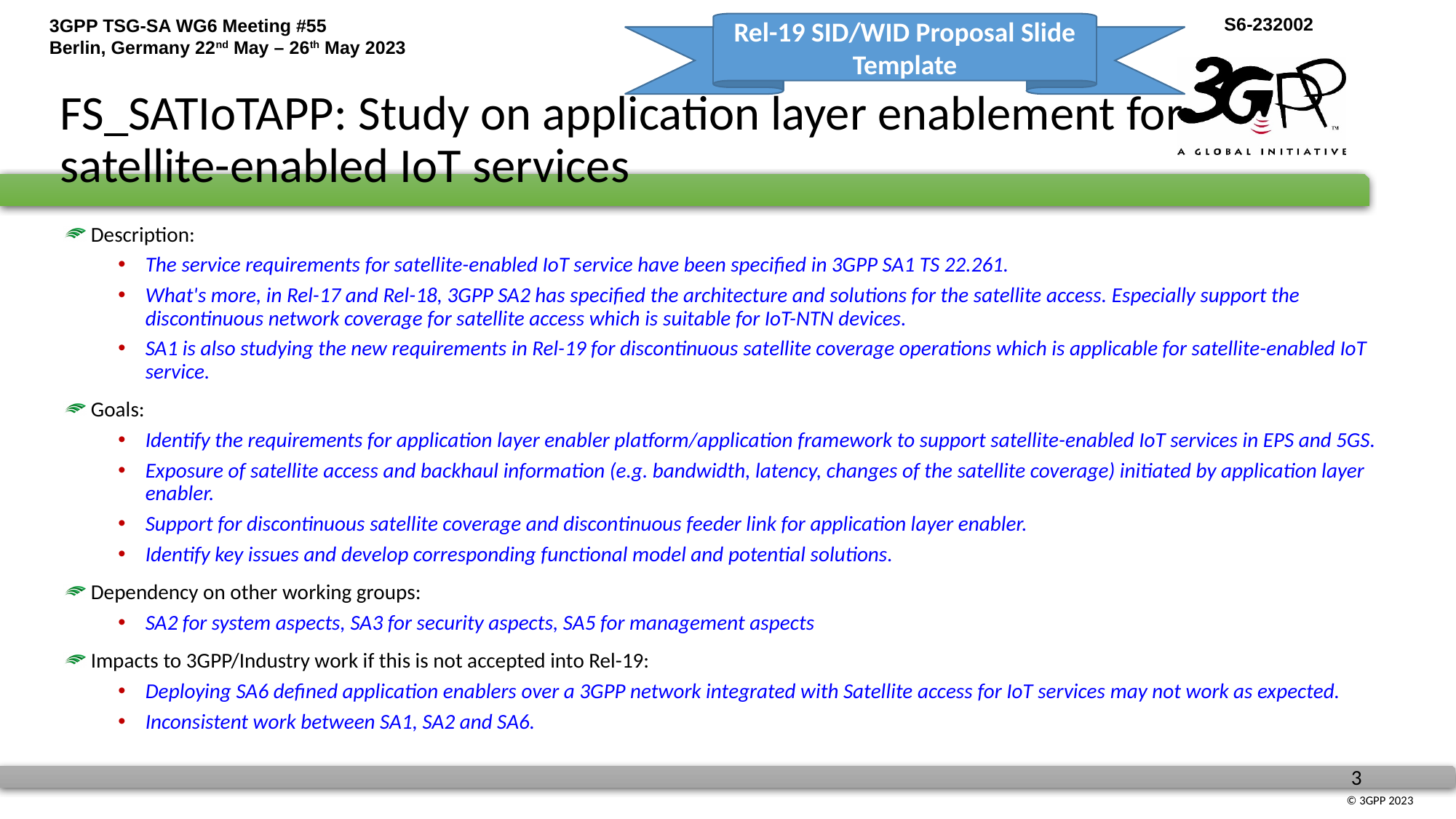

Rel-19 SID/WID Proposal Slide Template
# FS_SATIoTAPP: Study on application layer enablement for satellite-enabled IoT services
Description:
The service requirements for satellite-enabled IoT service have been specified in 3GPP SA1 TS 22.261.
What's more, in Rel-17 and Rel-18, 3GPP SA2 has specified the architecture and solutions for the satellite access. Especially support the discontinuous network coverage for satellite access which is suitable for IoT-NTN devices.
SA1 is also studying the new requirements in Rel-19 for discontinuous satellite coverage operations which is applicable for satellite-enabled IoT service.
Goals:
Identify the requirements for application layer enabler platform/application framework to support satellite-enabled IoT services in EPS and 5GS.
Exposure of satellite access and backhaul information (e.g. bandwidth, latency, changes of the satellite coverage) initiated by application layer enabler.
Support for discontinuous satellite coverage and discontinuous feeder link for application layer enabler.
Identify key issues and develop corresponding functional model and potential solutions.
Dependency on other working groups:
SA2 for system aspects, SA3 for security aspects, SA5 for management aspects
Impacts to 3GPP/Industry work if this is not accepted into Rel-19:
Deploying SA6 defined application enablers over a 3GPP network integrated with Satellite access for IoT services may not work as expected.
Inconsistent work between SA1, SA2 and SA6.